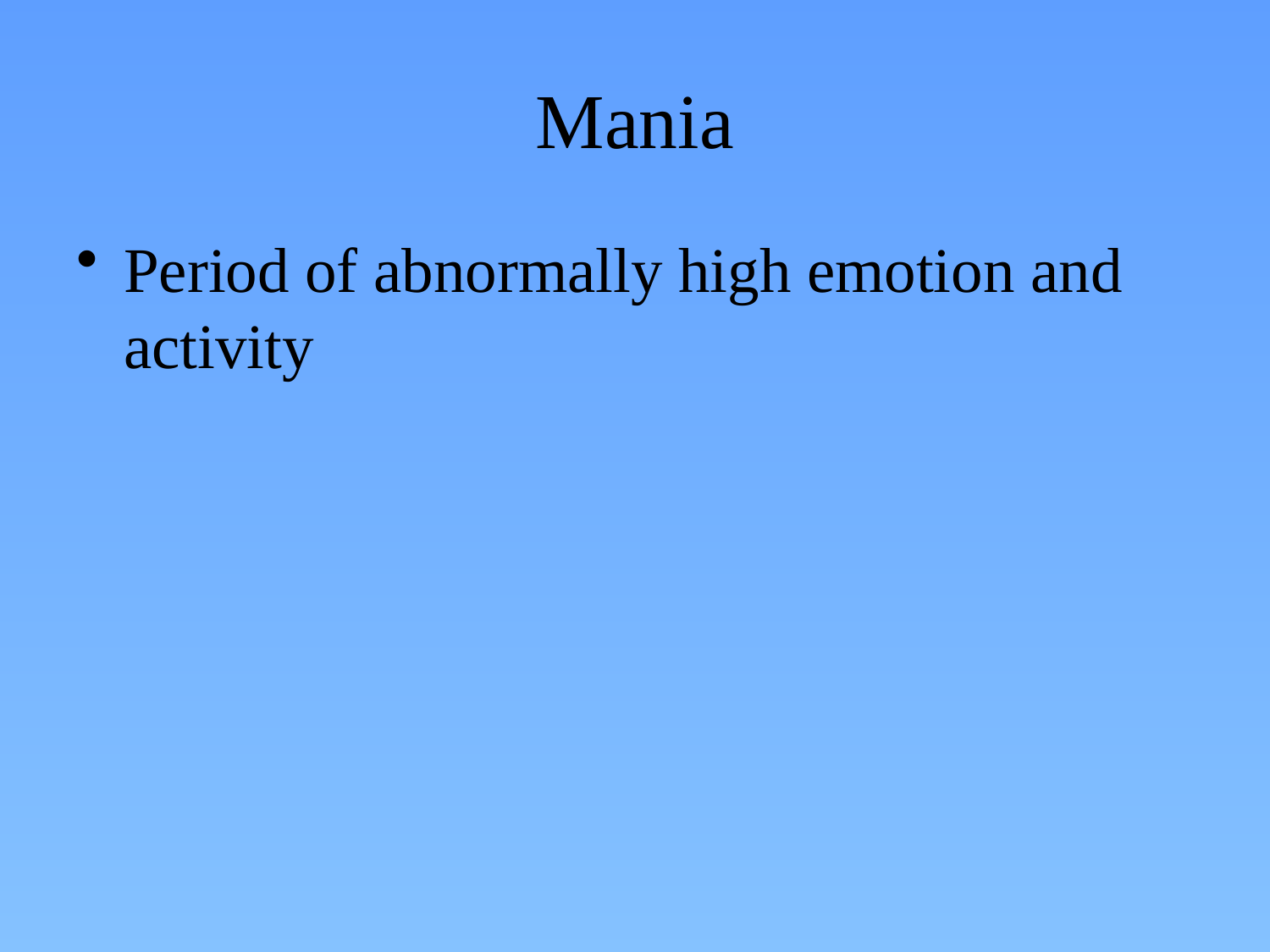

# Mania
Period of abnormally high emotion and activity